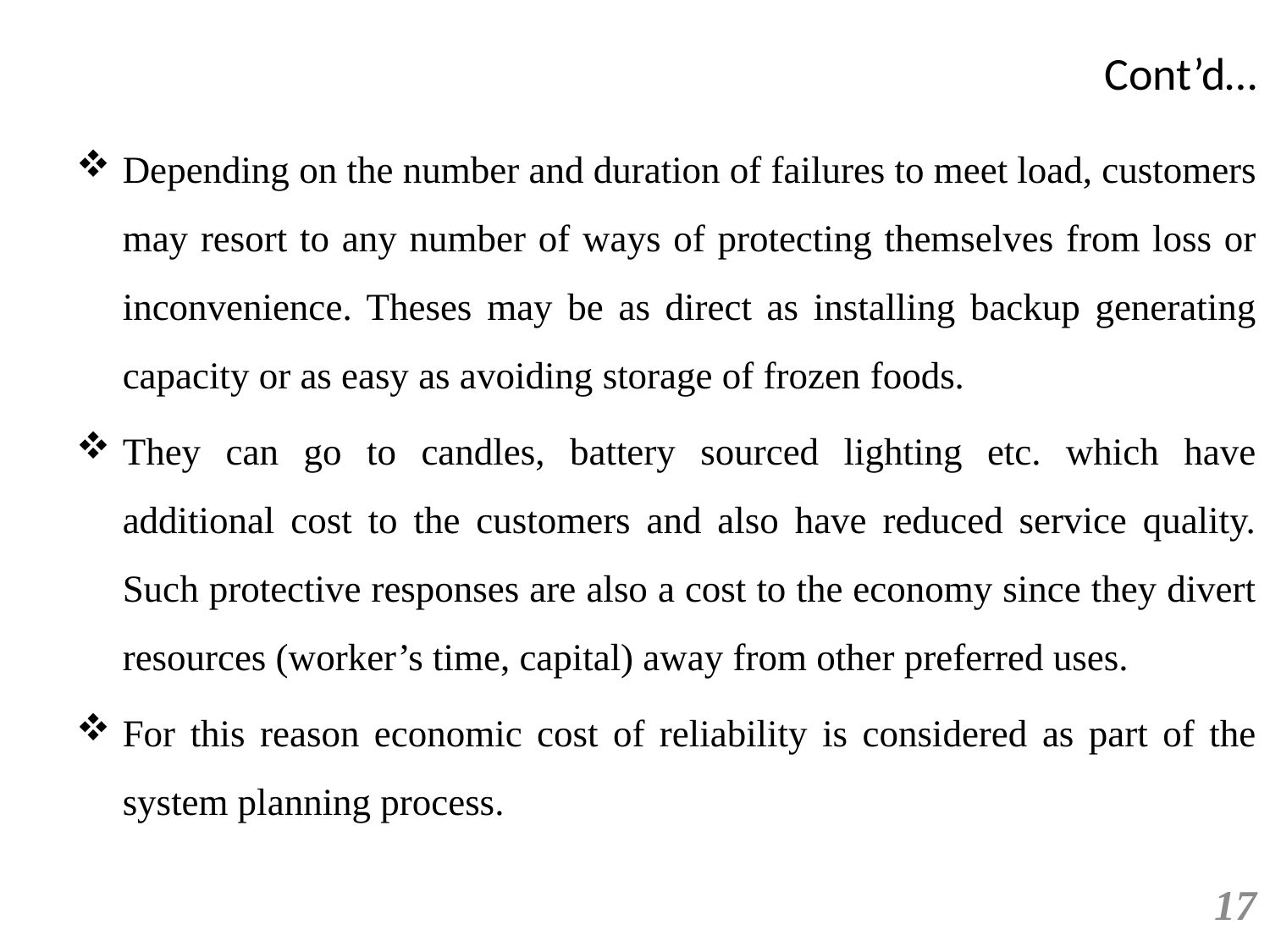

# Cont’d…
Depending on the number and duration of failures to meet load, customers may resort to any number of ways of protecting themselves from loss or inconvenience. Theses may be as direct as installing backup generating capacity or as easy as avoiding storage of frozen foods.
They can go to candles, battery sourced lighting etc. which have additional cost to the customers and also have reduced service quality. Such protective responses are also a cost to the economy since they divert resources (worker’s time, capital) away from other preferred uses.
For this reason economic cost of reliability is considered as part of the system planning process.
17